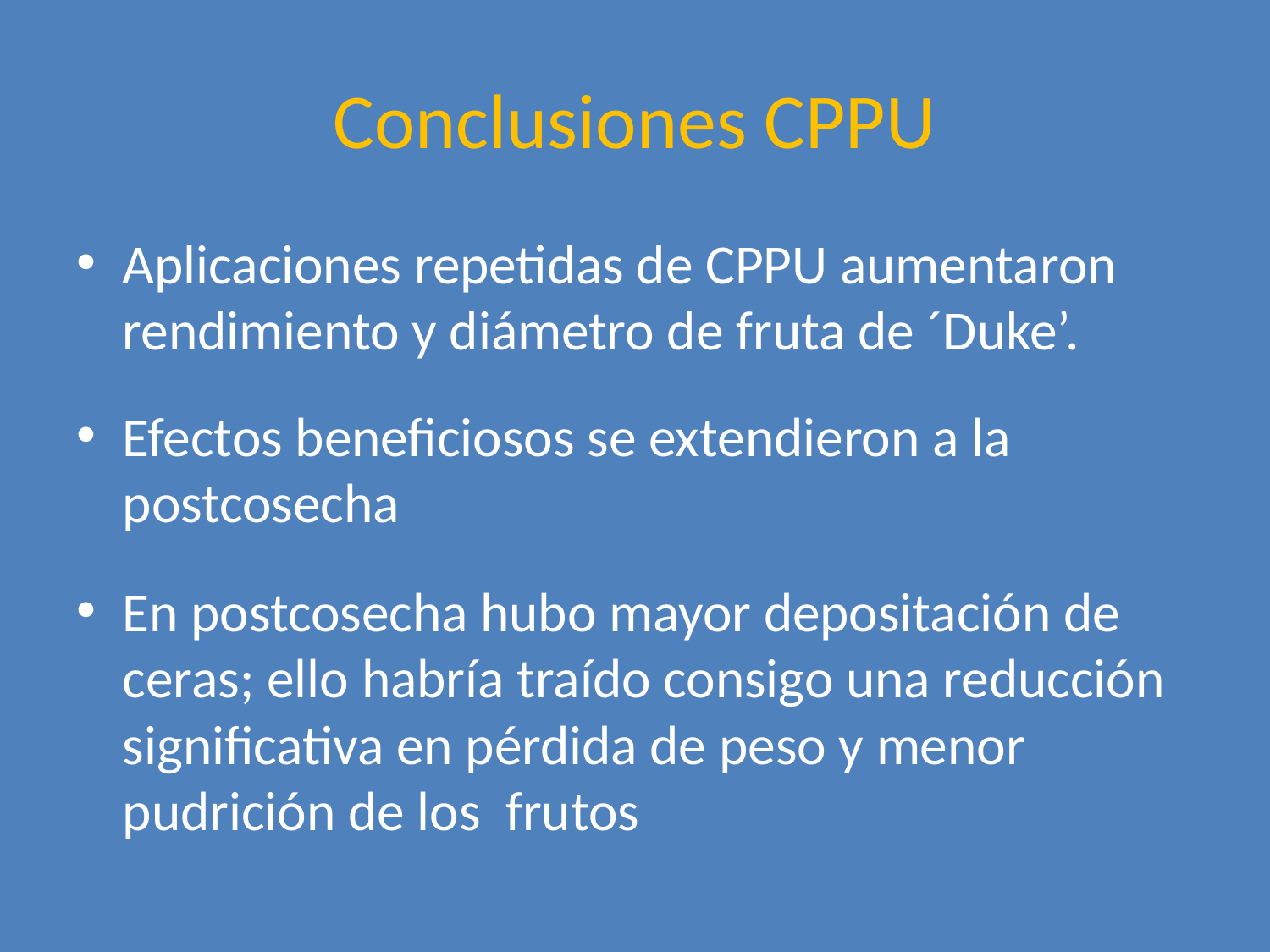

# Conclusiones CPPU
Aplicaciones repetidas de CPPU aumentaron rendimiento y diámetro de fruta de ´Duke’.

Efectos beneficiosos se extendieron a la postcosecha

En postcosecha hubo mayor depositación de ceras; ello habría traído consigo una reducción significativa en pérdida de peso y menor pudrición de los  frutos